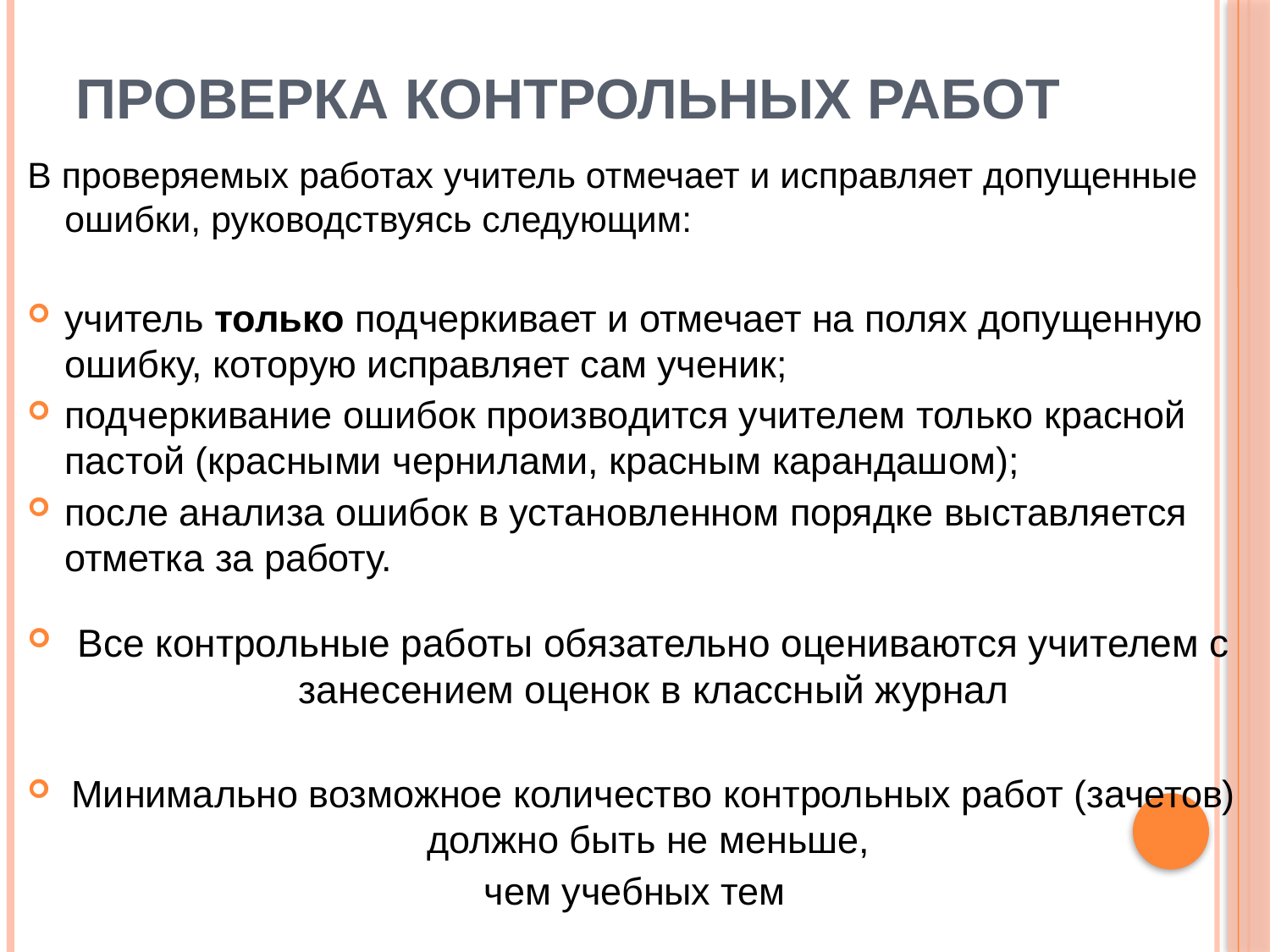

# Проверка контрольных работ
В проверяемых работах учитель отмечает и исправляет допущенные ошибки, руководствуясь следующим:

учитель только подчеркивает и отмечает на полях допущенную ошибку, которую исправляет сам ученик;
подчеркивание ошибок производится учителем только красной пастой (красными чернилами, красным карандашом);
после анализа ошибок в установленном порядке выставляется отметка за работу.

Все контрольные работы обязательно оцениваются учителем с занесением оценок в классный журнал

Минимально возможное количество контрольных работ (зачетов) должно быть не меньше,
чем учебных тем